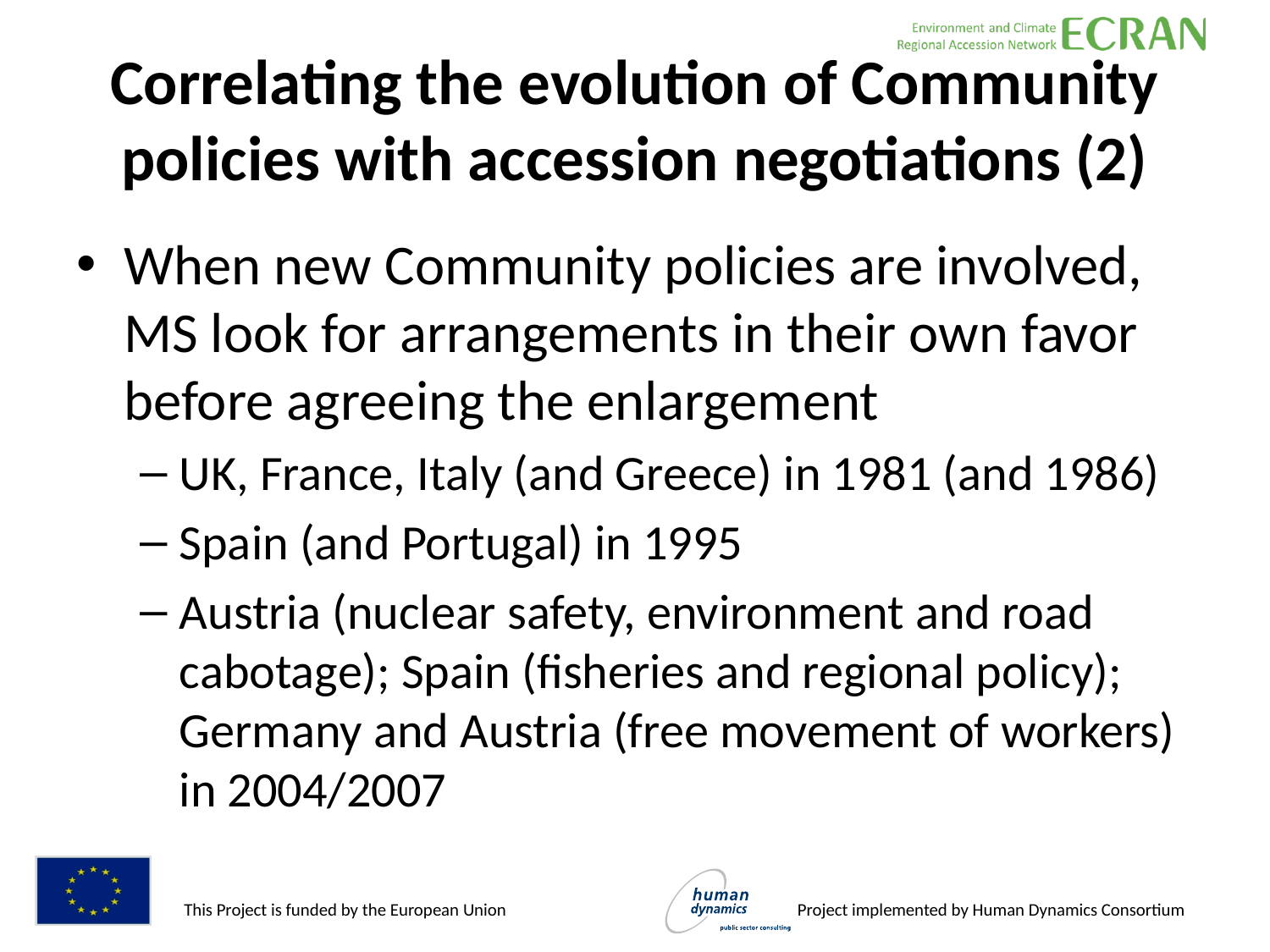

# Correlating the evolution of Community policies with accession negotiations (2)
When new Community policies are involved, MS look for arrangements in their own favor before agreeing the enlargement
UK, France, Italy (and Greece) in 1981 (and 1986)
Spain (and Portugal) in 1995
Austria (nuclear safety, environment and road cabotage); Spain (fisheries and regional policy); Germany and Austria (free movement of workers) in 2004/2007